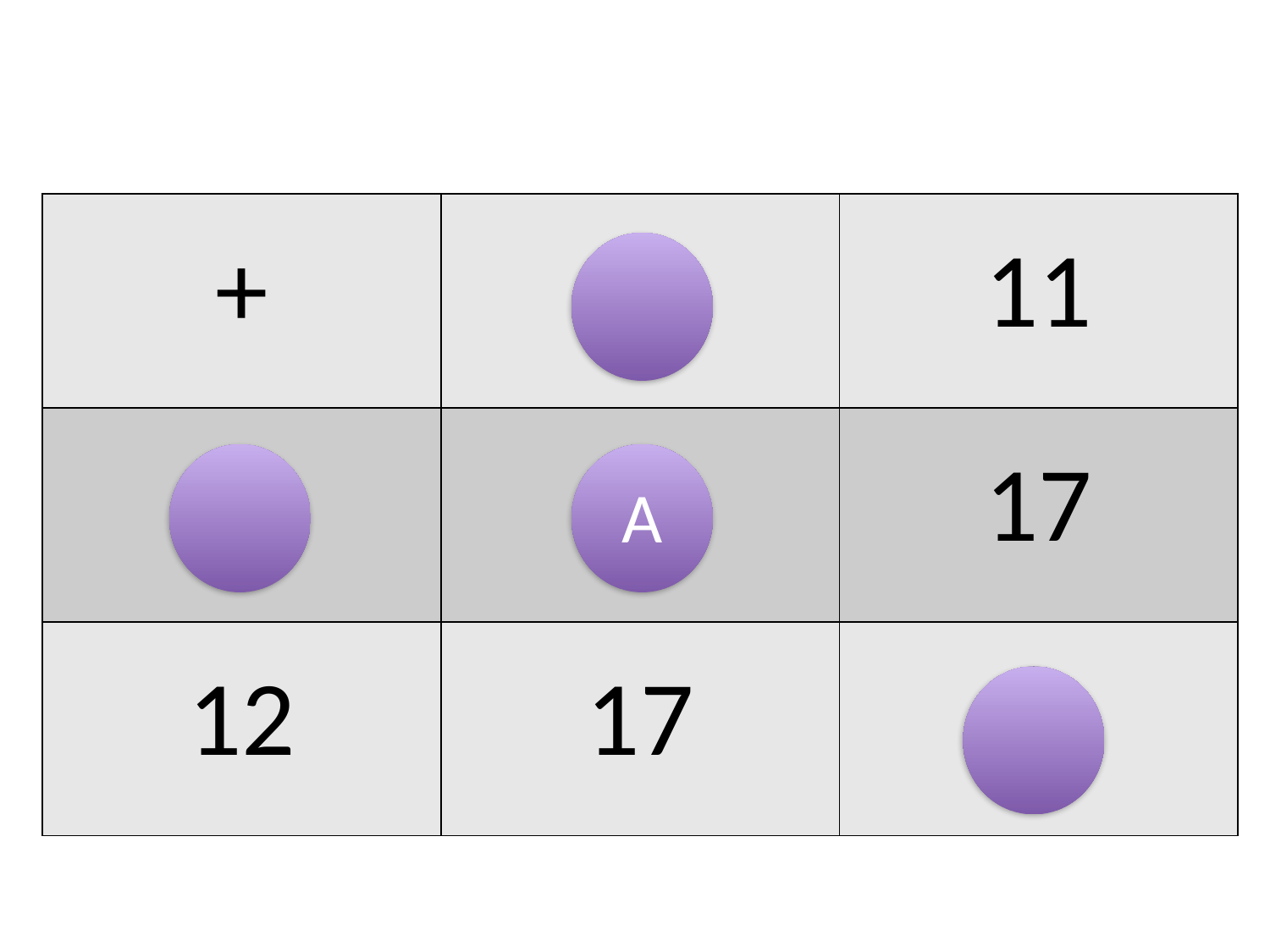

| + | 5 | 11 |
| --- | --- | --- |
| 6 | 11 | 17 |
| 12 | 17 | 23 |

A